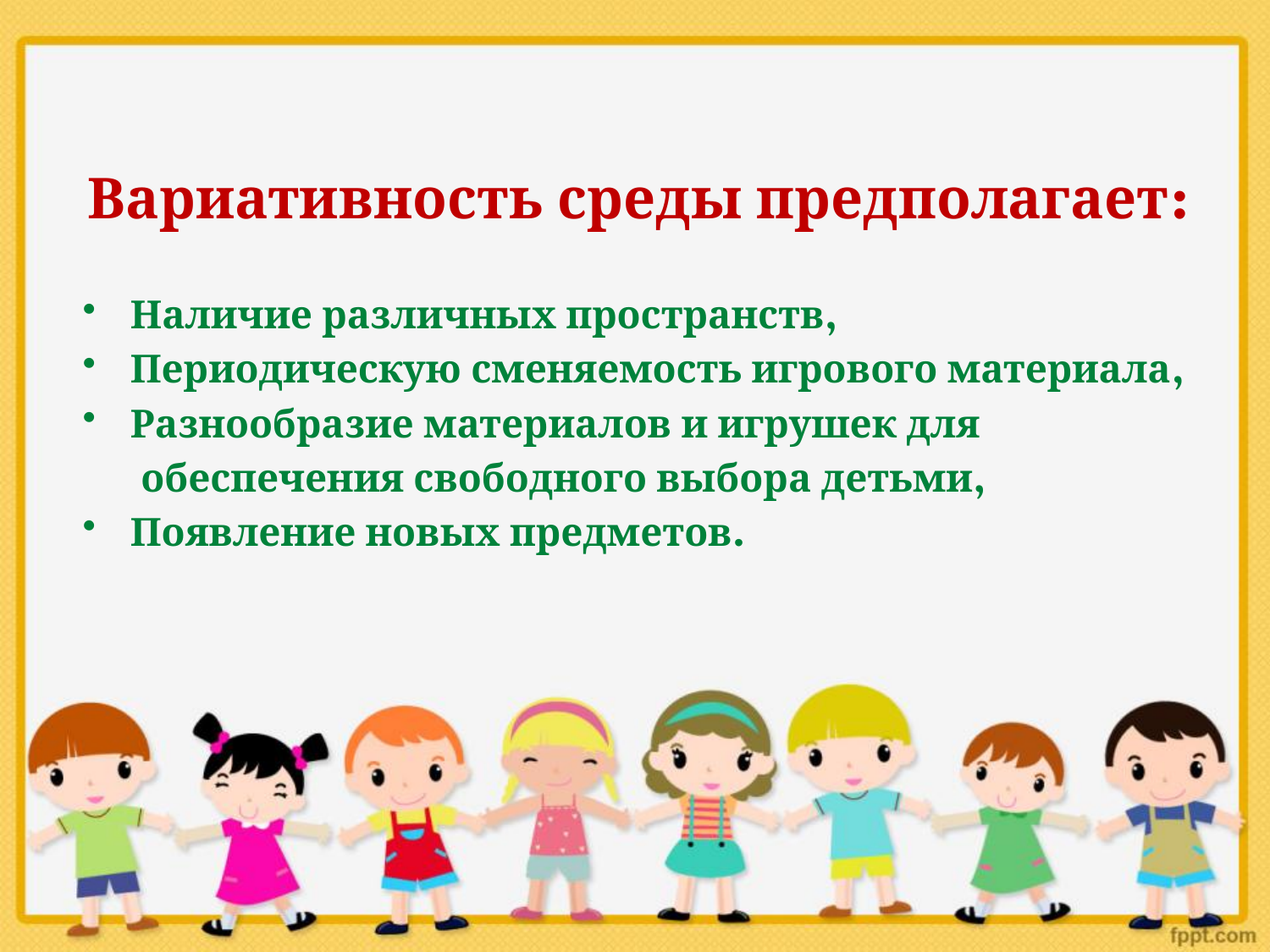

# Вариативность среды предполагает:
Наличие различных пространств,
Периодическую сменяемость игрового материала,
Разнообразие материалов и игрушек для
      обеспечения свободного выбора детьми,
Появление новых предметов.